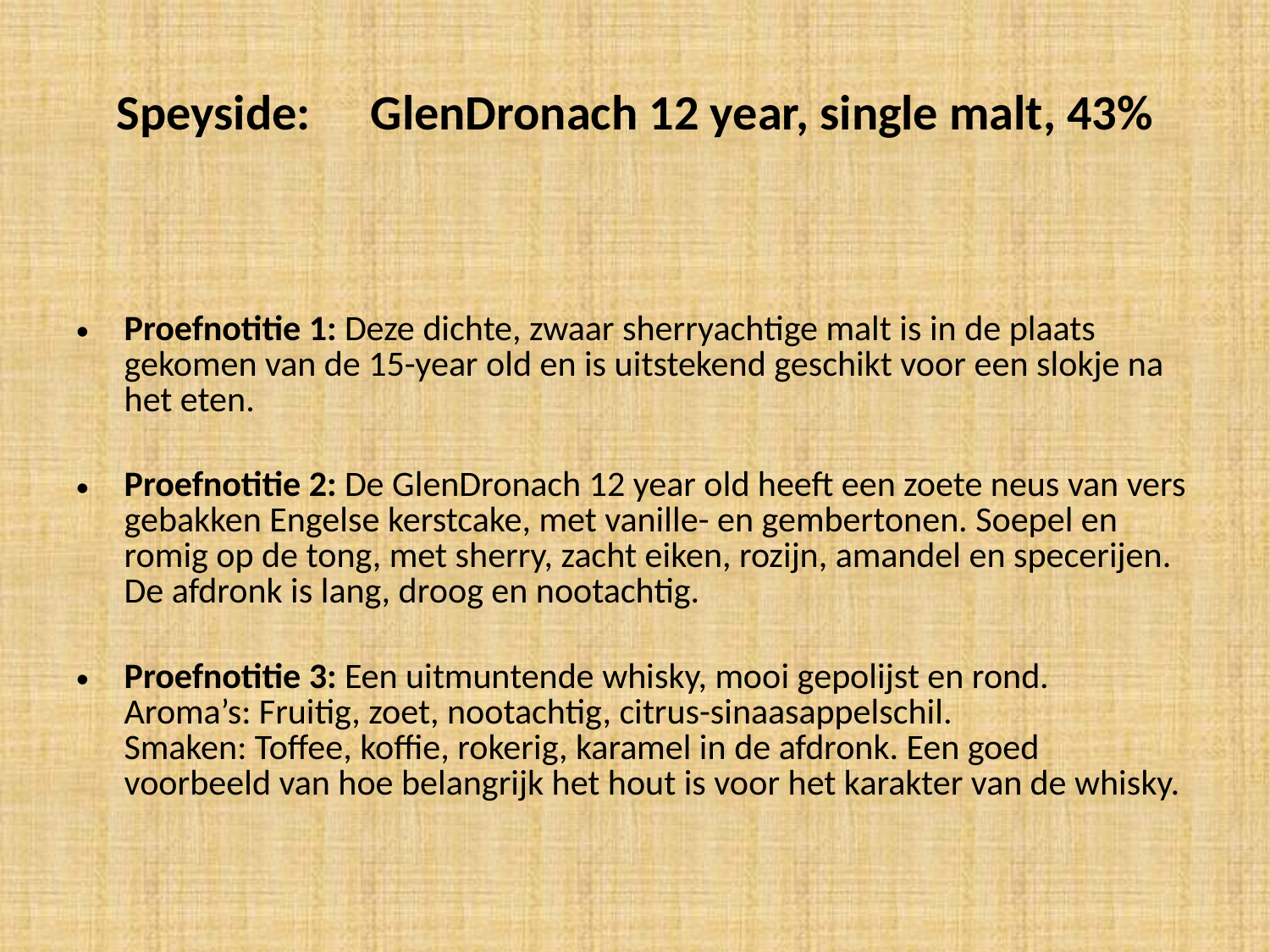

# Speyside:	GlenDronach 12 year, single malt, 43%

Proefnotitie 1: Deze dichte, zwaar sherryachtige malt is in de plaats gekomen van de 15-year old en is uitstekend geschikt voor een slokje na het eten.

Proefnotitie 2: De GlenDronach 12 year old heeft een zoete neus van vers gebakken Engelse kerstcake, met vanille- en gembertonen. Soepel en romig op de tong, met sherry, zacht eiken, rozijn, amandel en specerijen. De afdronk is lang, droog en nootachtig.

Proefnotitie 3: Een uitmuntende whisky, mooi gepolijst en rond.            Aroma’s: Fruitig, zoet, nootachtig, citrus-sinaasappelschil.                          Smaken: Toffee, koffie, rokerig, karamel in de afdronk. Een goed voorbeeld van hoe belangrijk het hout is voor het karakter van de whisky.